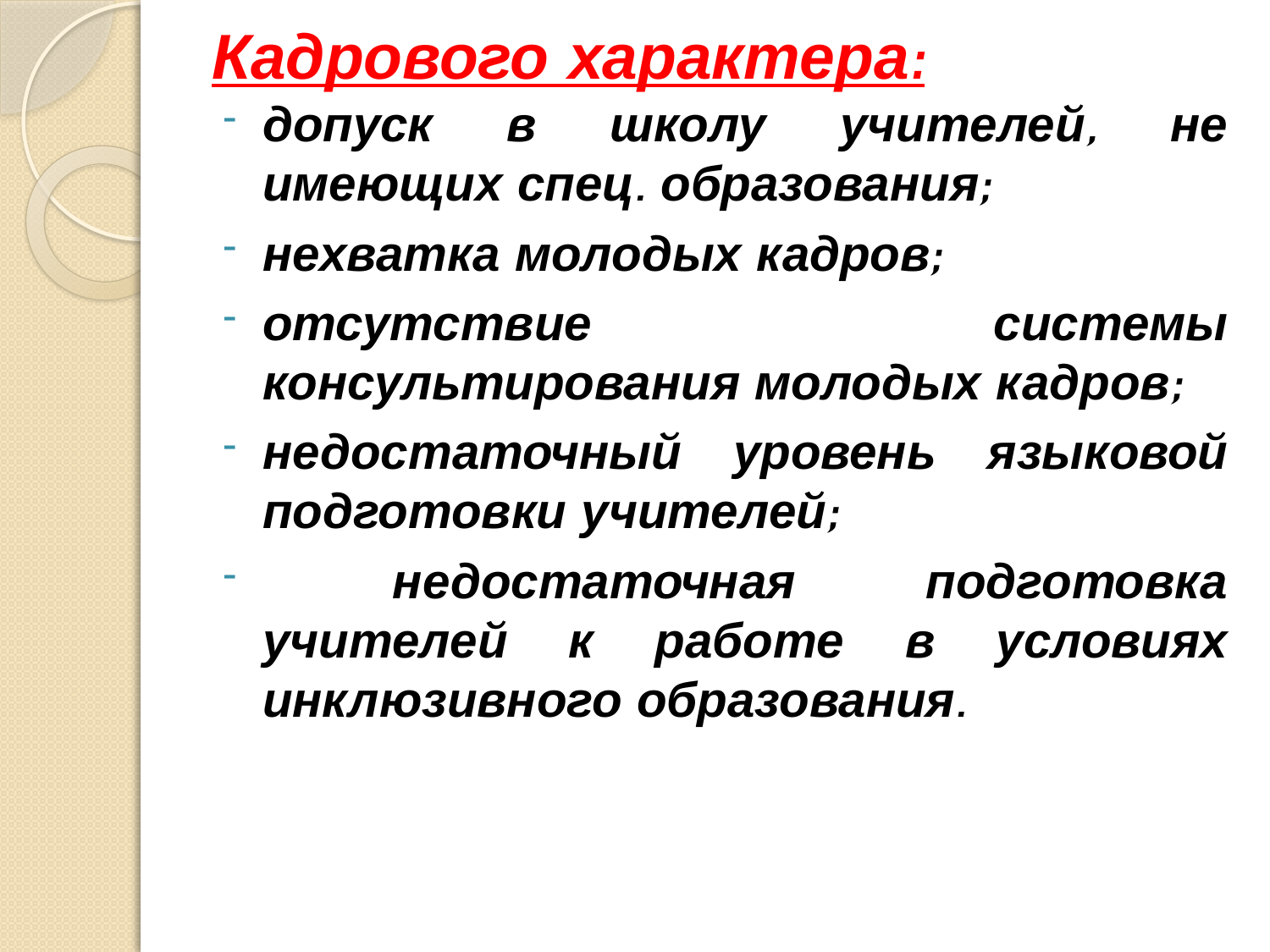

# Кадрового характера:
допуск в школу учителей, не имеющих спец. образования;
нехватка молодых кадров;
отсутствие системы консультирования молодых кадров;
недостаточный уровень языковой подготовки учителей;
 недостаточная подготовка учителей к работе в условиях инклюзивного образования.